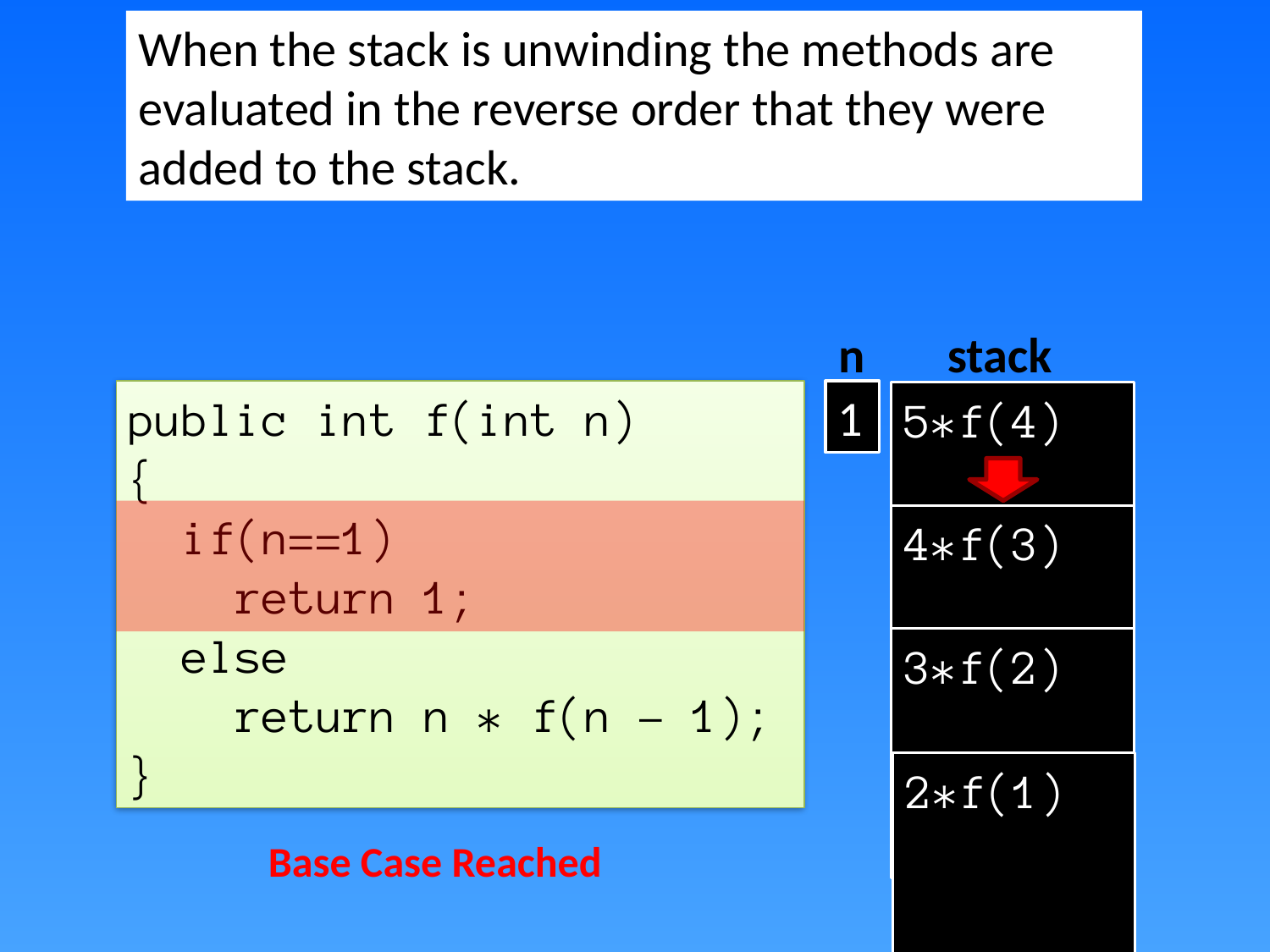

When the stack is unwinding the methods are evaluated in the reverse order that they were added to the stack.
n
stack
public int f(int n)
{
  if(n==1)
    return 1;
  else
    return n * f(n – 1);
}
1
5*f(4)

4*f(3)

3*f(2)

2*f(1)
Base Case Reached